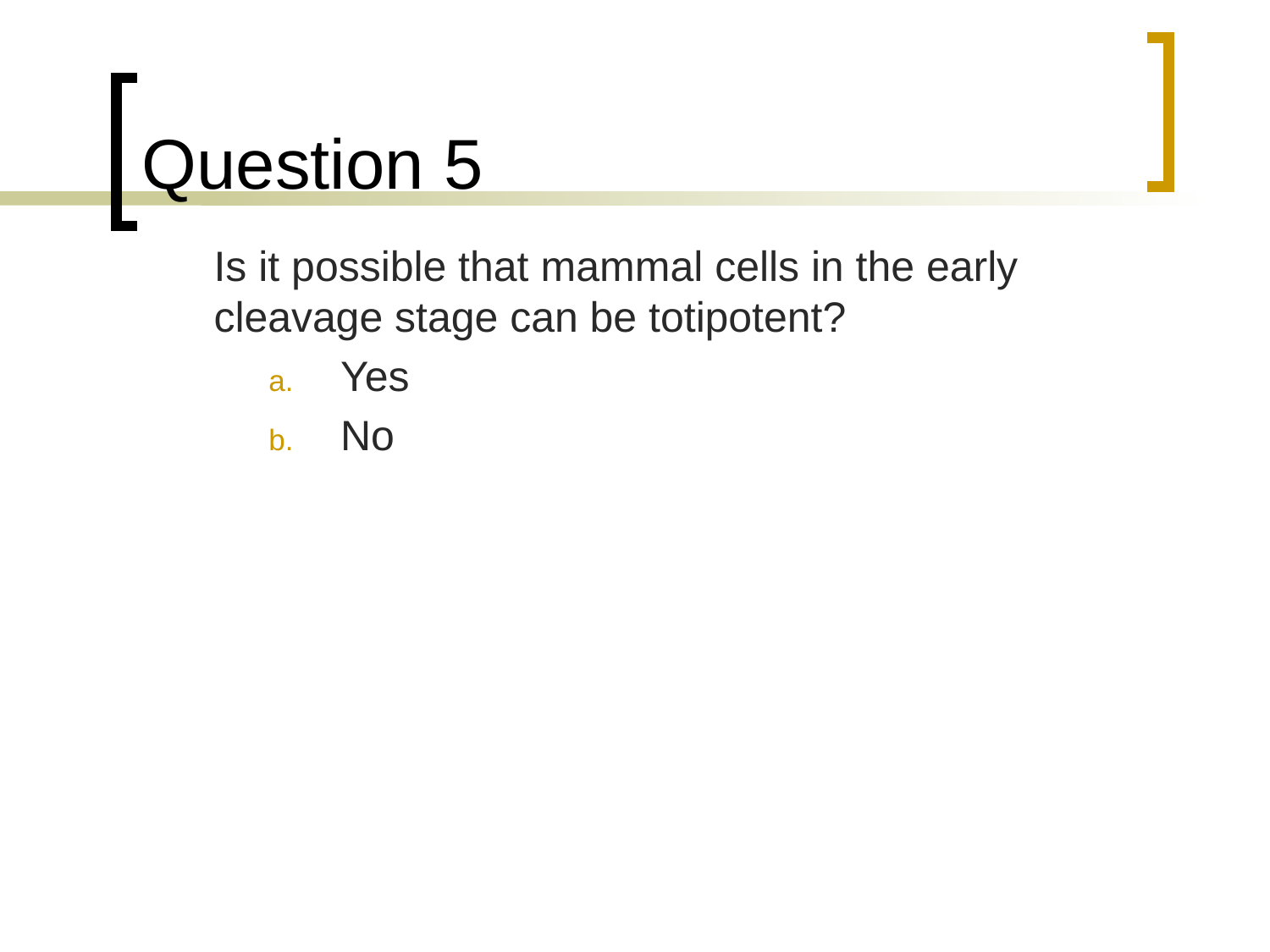

# Question 5
	Is it possible that mammal cells in the early cleavage stage can be totipotent?
Yes
No